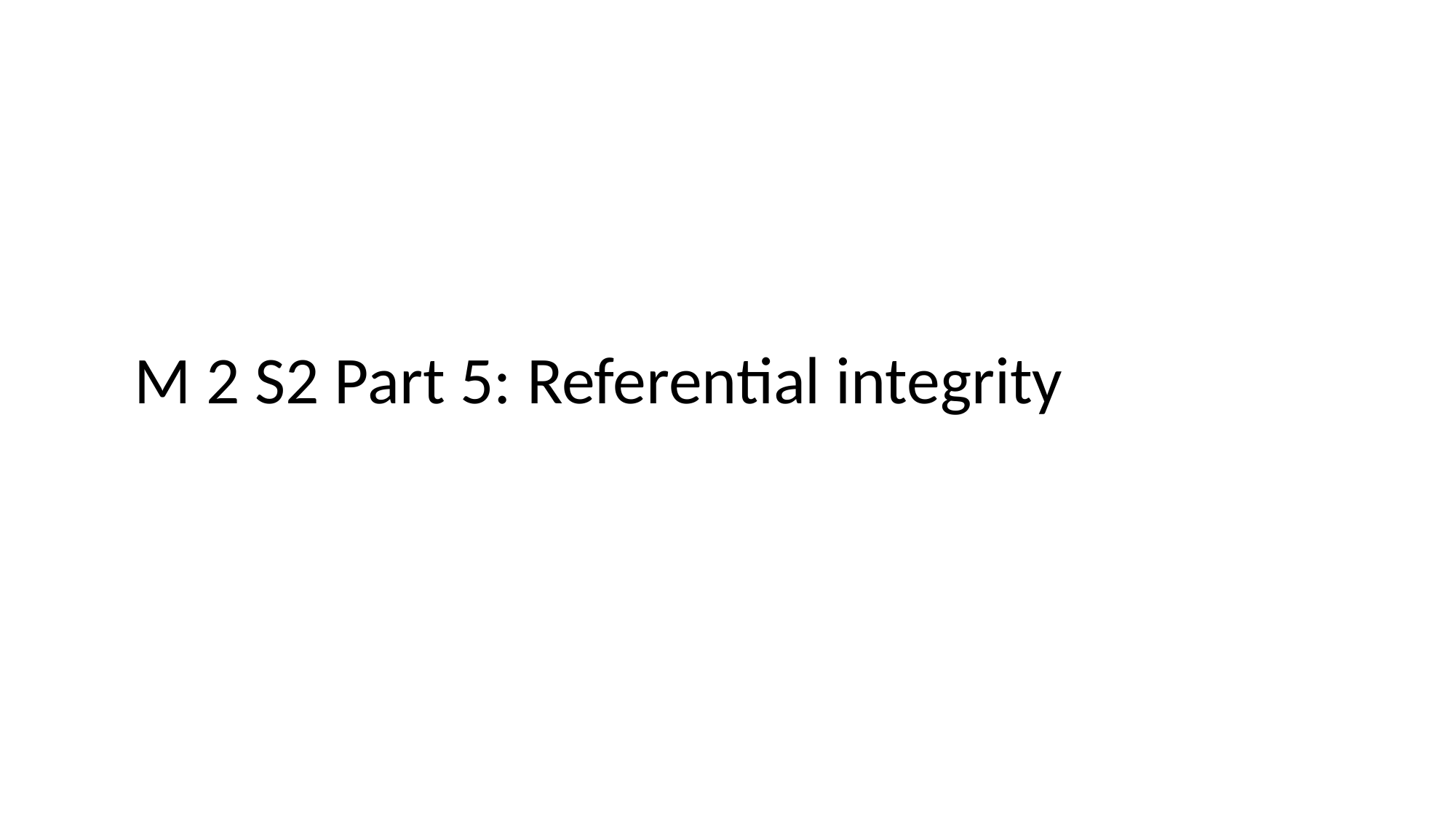

# M 2 S2 Part 5: Referential integrity